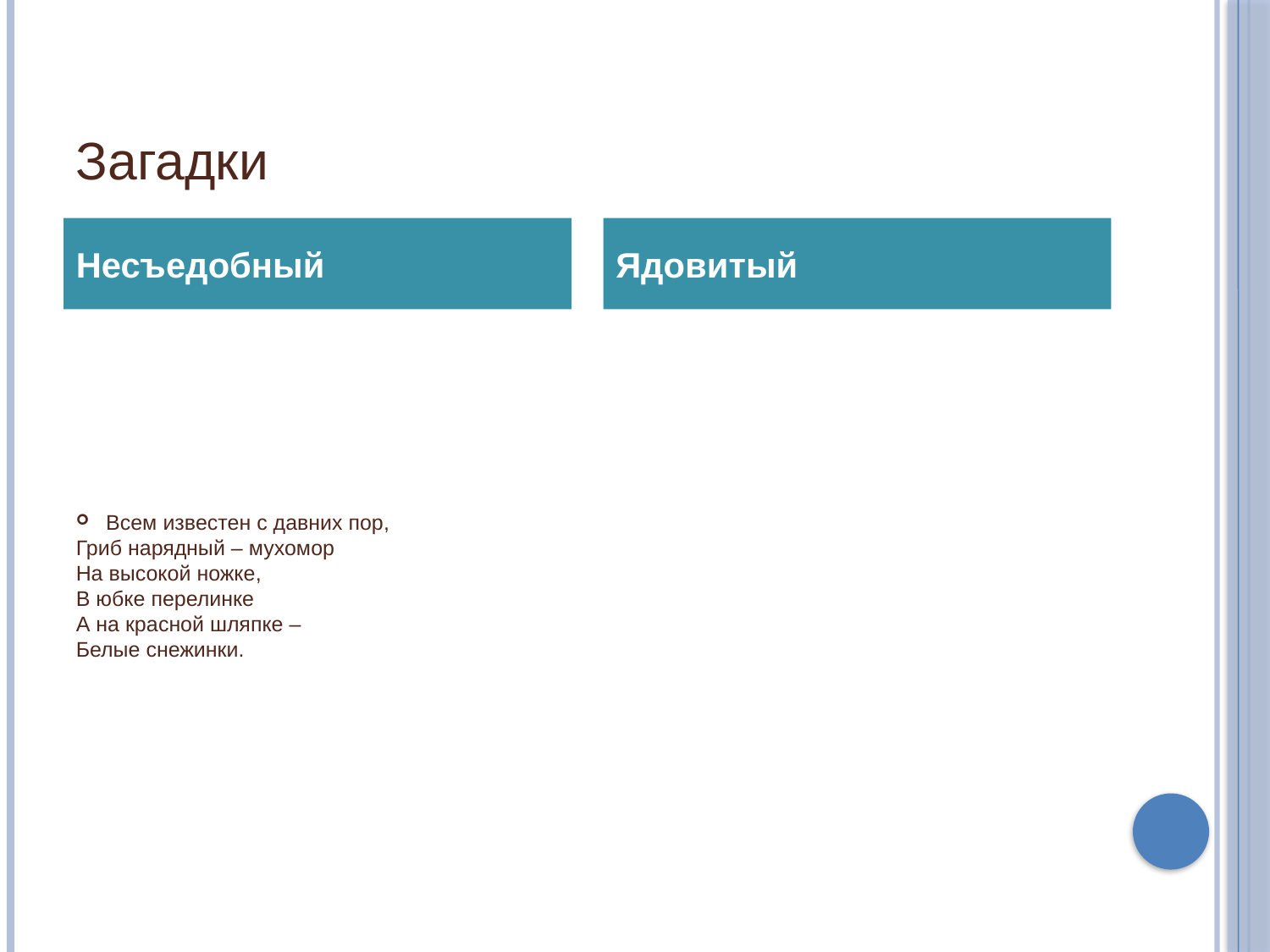

Загадки
Несъедобный
Ядовитый
Всем известен с давних пор,
Гриб нарядный – мухомор
На высокой ножке,
В юбке перелинке
А на красной шляпке –
Белые снежинки.

Есть старуха вредная,
На ней шляпа бледная,
И нога в ботинке,
На чулке пестринки.
Кто к ней прикоснётся,
Тот не проснётся.